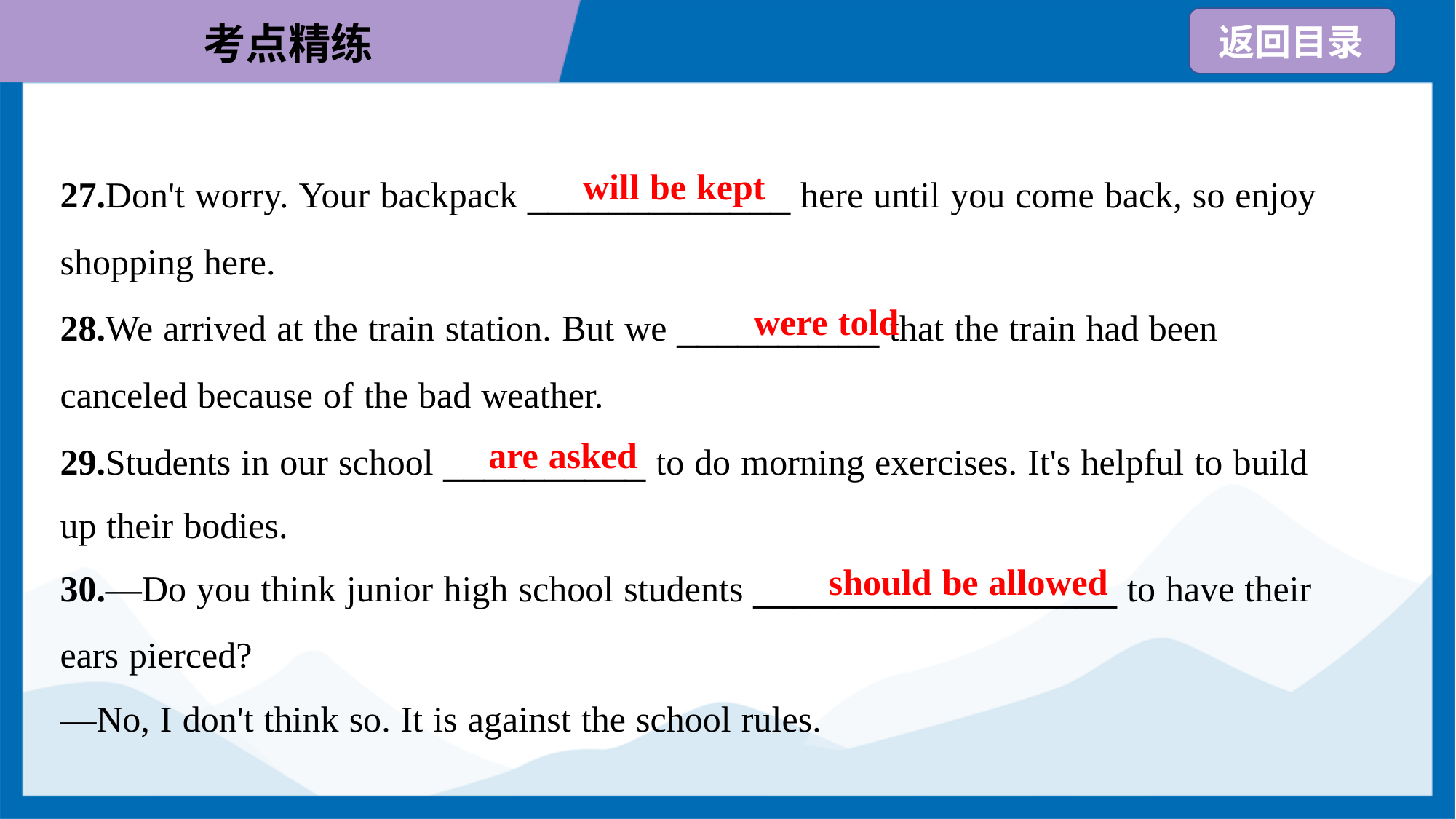

will be kept
27.Don't worry. Your backpack _____________ here until you come back, so enjoy
shopping here.
28.We arrived at the train station. But we __________ that the train had been
canceled because of the bad weather.
29.Students in our school __________ to do morning exercises. It's helpful to build
up their bodies.
were told
are asked
should be allowed
30.—Do you think junior high school students __________________ to have their
ears pierced?
—No, I don't think so. It is against the school rules.